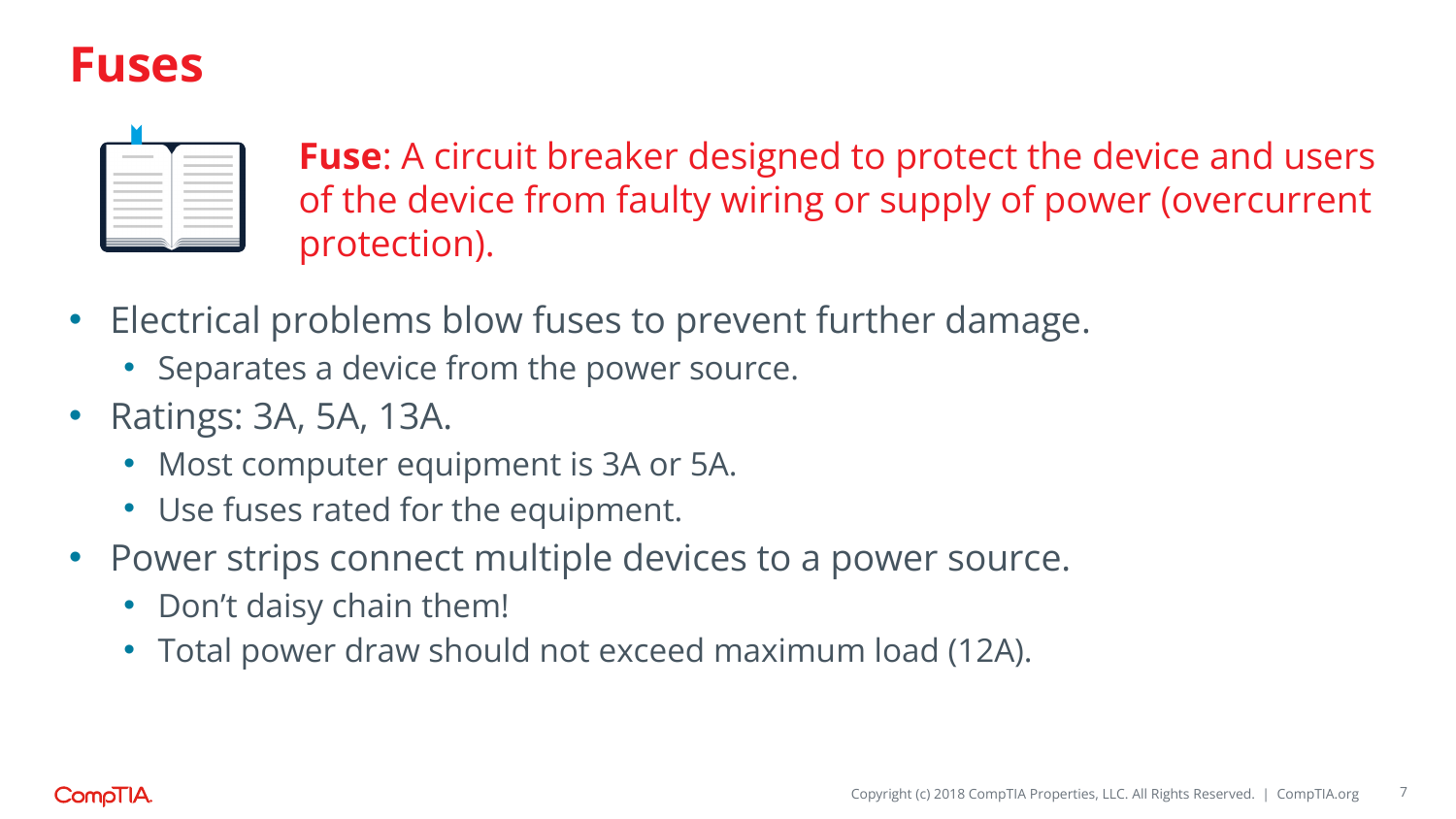

# Fuses
Fuse: A circuit breaker designed to protect the device and users of the device from faulty wiring or supply of power (overcurrent protection).
Electrical problems blow fuses to prevent further damage.
Separates a device from the power source.
Ratings: 3A, 5A, 13A.
Most computer equipment is 3A or 5A.
Use fuses rated for the equipment.
Power strips connect multiple devices to a power source.
Don’t daisy chain them!
Total power draw should not exceed maximum load (12A).
7